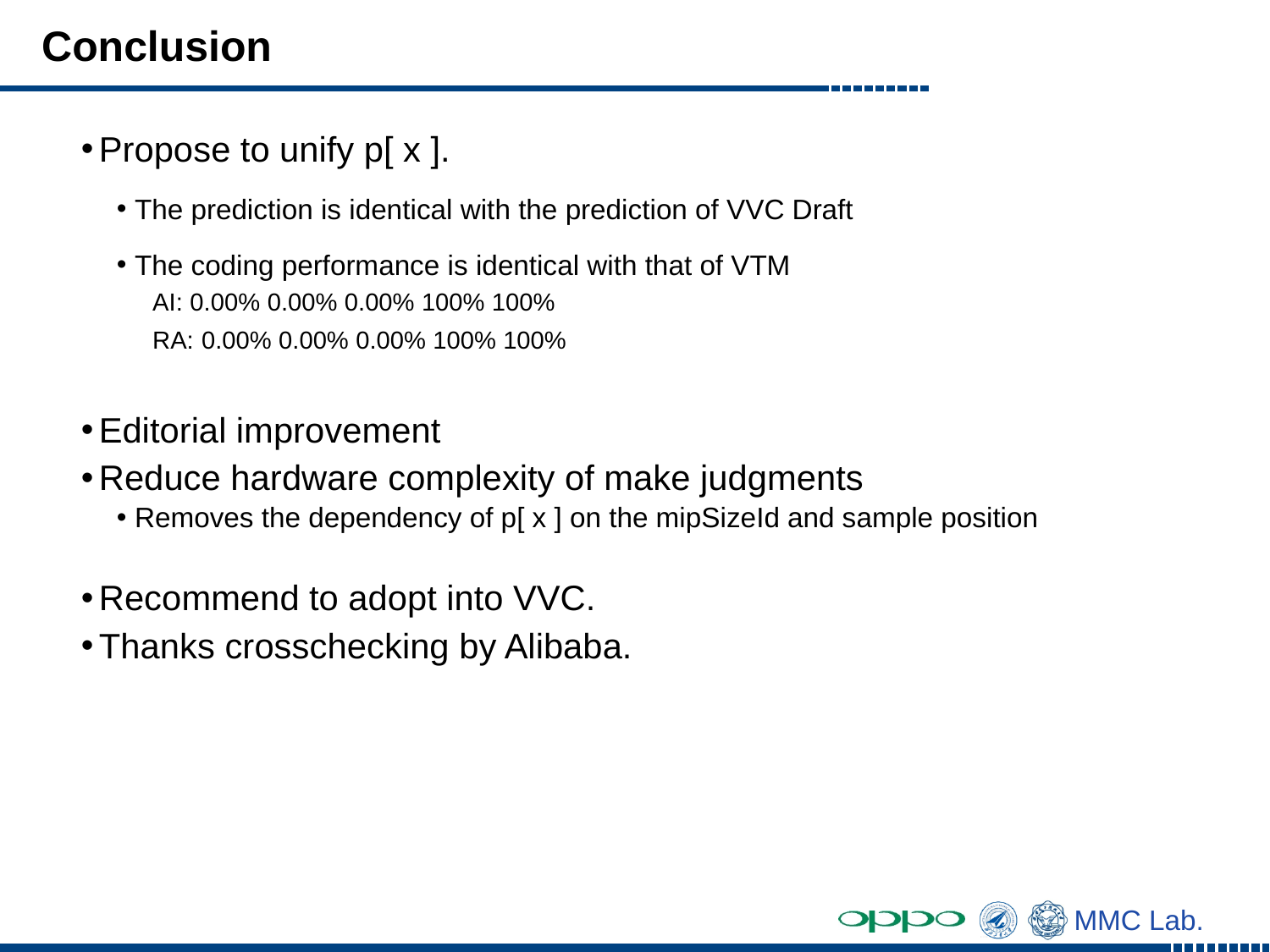

# Conclusion
Propose to unify p[ x ].
The prediction is identical with the prediction of VVC Draft
The coding performance is identical with that of VTM
AI: 0.00% 0.00% 0.00% 100% 100%
RA: 0.00% 0.00% 0.00% 100% 100%

Editorial improvement
Reduce hardware complexity of make judgments
Removes the dependency of p[ x ] on the mipSizeId and sample position

Recommend to adopt into VVC.
Thanks crosschecking by Alibaba.